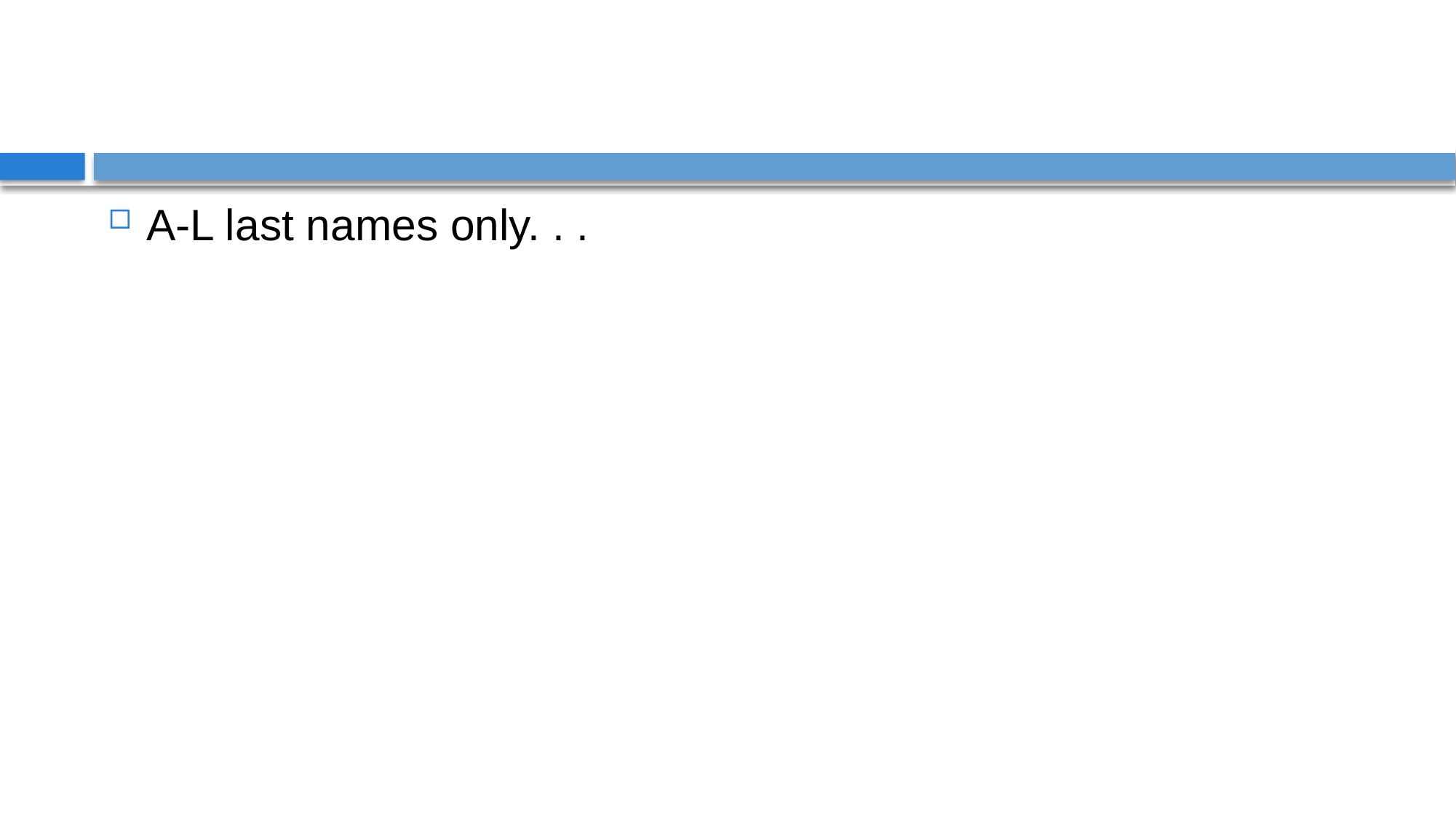

#
A-L last names only. . .